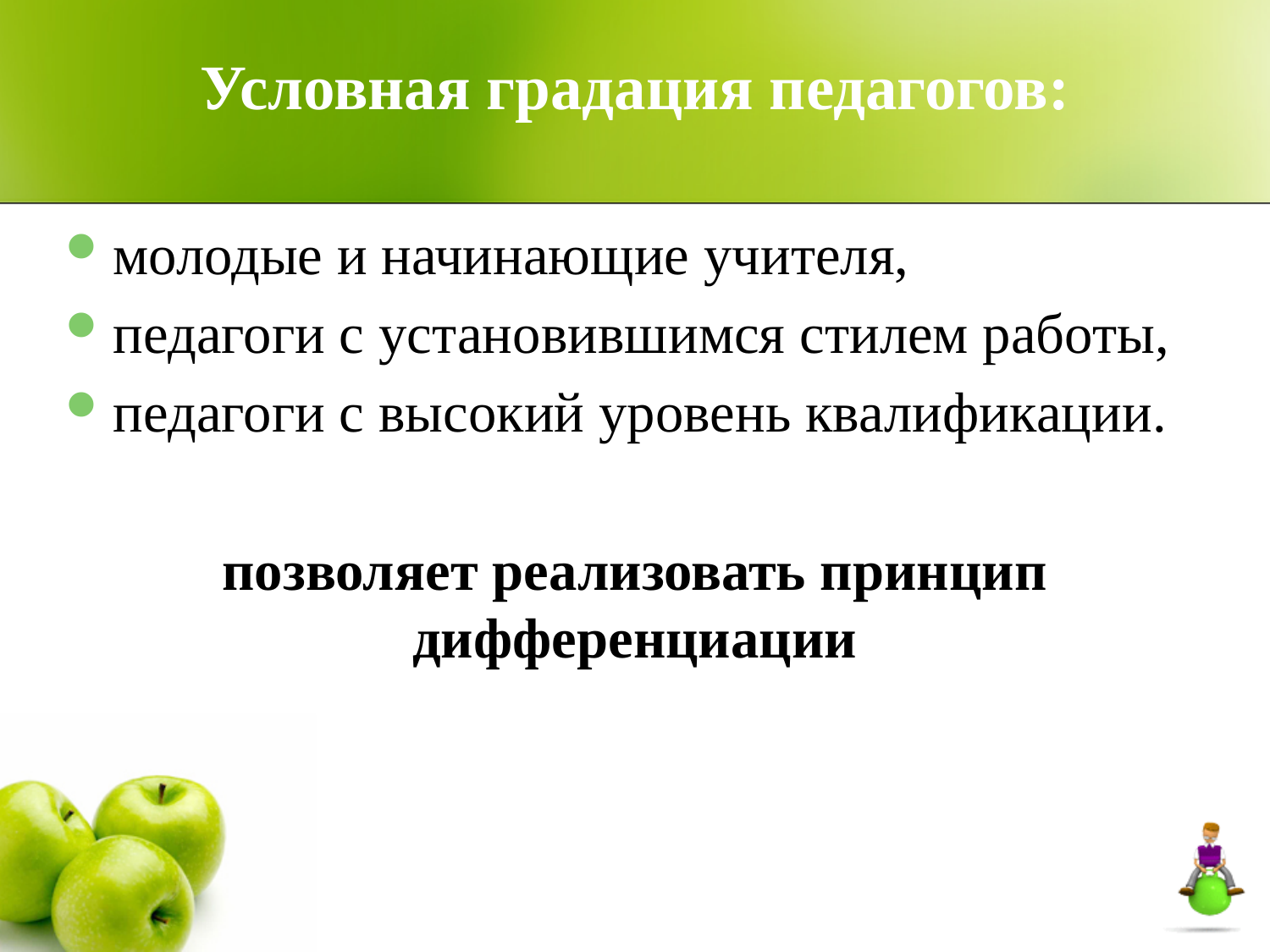

# Условная градация педагогов:
молодые и начинающие учителя,
педагоги с установившимся стилем работы,
педагоги с высокий уровень квалификации.

позволяет реализовать принцип дифференциации